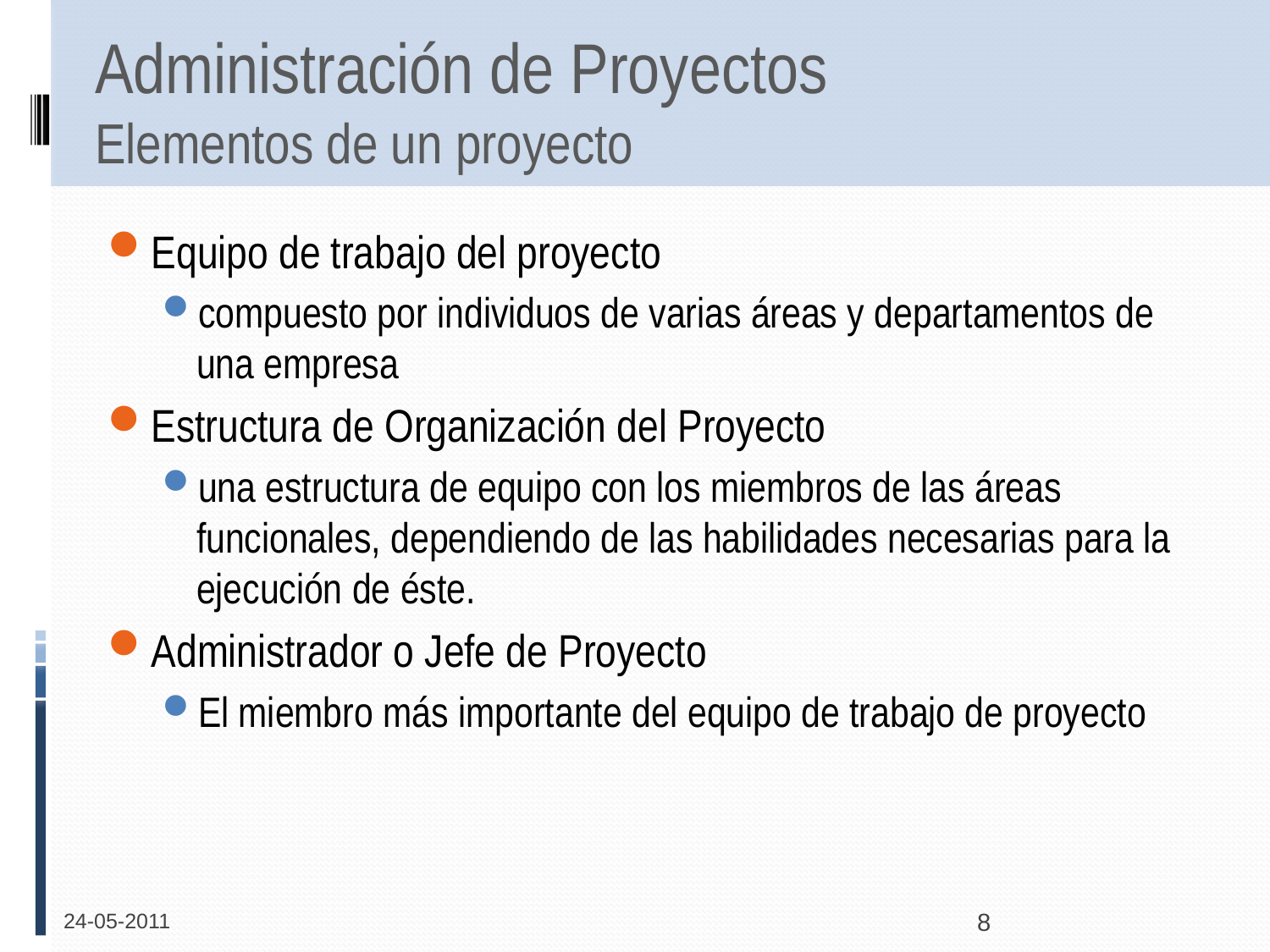

# Administración de Proyectos Elementos de un proyecto
Equipo de trabajo del proyecto
compuesto por individuos de varias áreas y departamentos de una empresa
Estructura de Organización del Proyecto
una estructura de equipo con los miembros de las áreas funcionales, dependiendo de las habilidades necesarias para la ejecución de éste.
Administrador o Jefe de Proyecto
El miembro más importante del equipo de trabajo de proyecto

24-05-2011
8